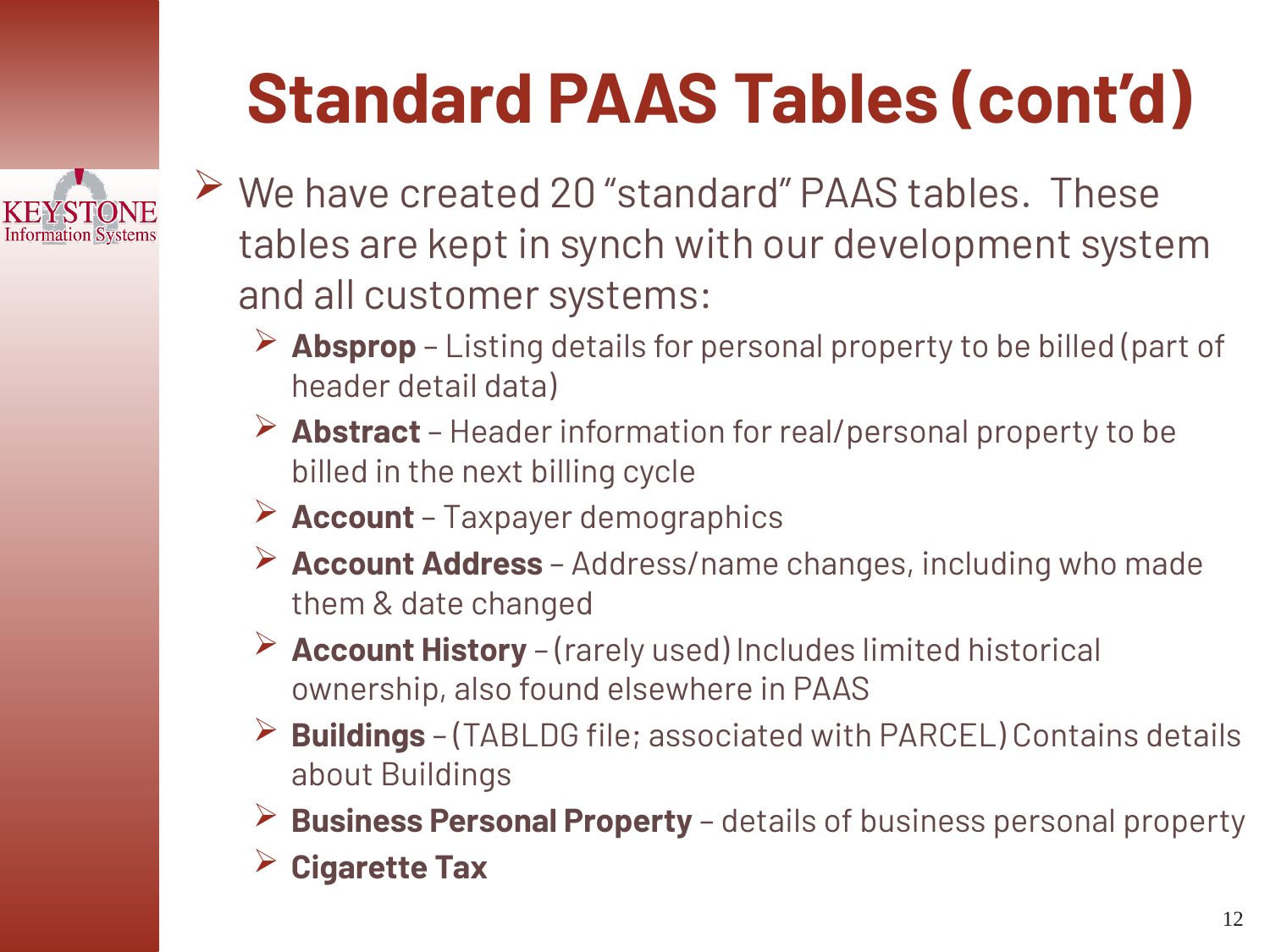

Standard PAAS Tables (cont’d)
We have created 20 “standard” PAAS tables.  These tables are kept in synch with our development system and all customer systems:
Absprop – Listing details for personal property to be billed (part of header detail data)
Abstract – Header information for real/personal property to be billed in the next billing cycle
Account – Taxpayer demographics
Account Address – Address/name changes, including who made them & date changed
Account History – (rarely used) Includes limited historical ownership, also found elsewhere in PAAS
Buildings – (TABLDG file; associated with PARCEL) Contains details about Buildings
Business Personal Property – details of business personal property
Cigarette Tax
12